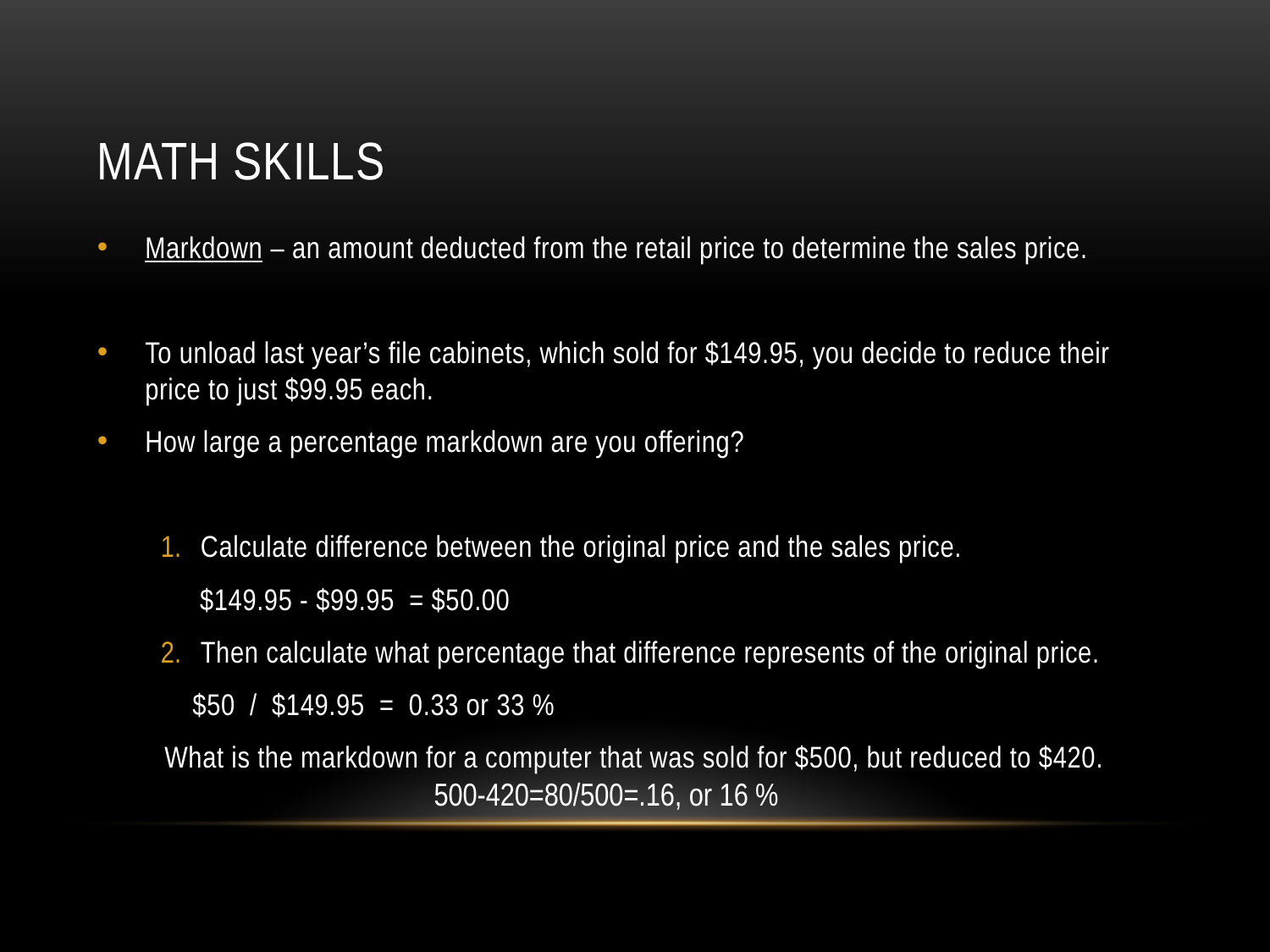

# Math skills
Markdown – an amount deducted from the retail price to determine the sales price.

To unload last year’s file cabinets, which sold for $149.95, you decide to reduce their price to just $99.95 each.
How large a percentage markdown are you offering?

Calculate difference between the original price and the sales price.
              $149.95 - $99.95  = $50.00
Then calculate what percentage that difference represents of the original price.
             $50  /  $149.95  =  0.33 or 33 %
What is the markdown for a computer that was sold for $500, but reduced to $420.

500-420=80/500=.16, or 16 %